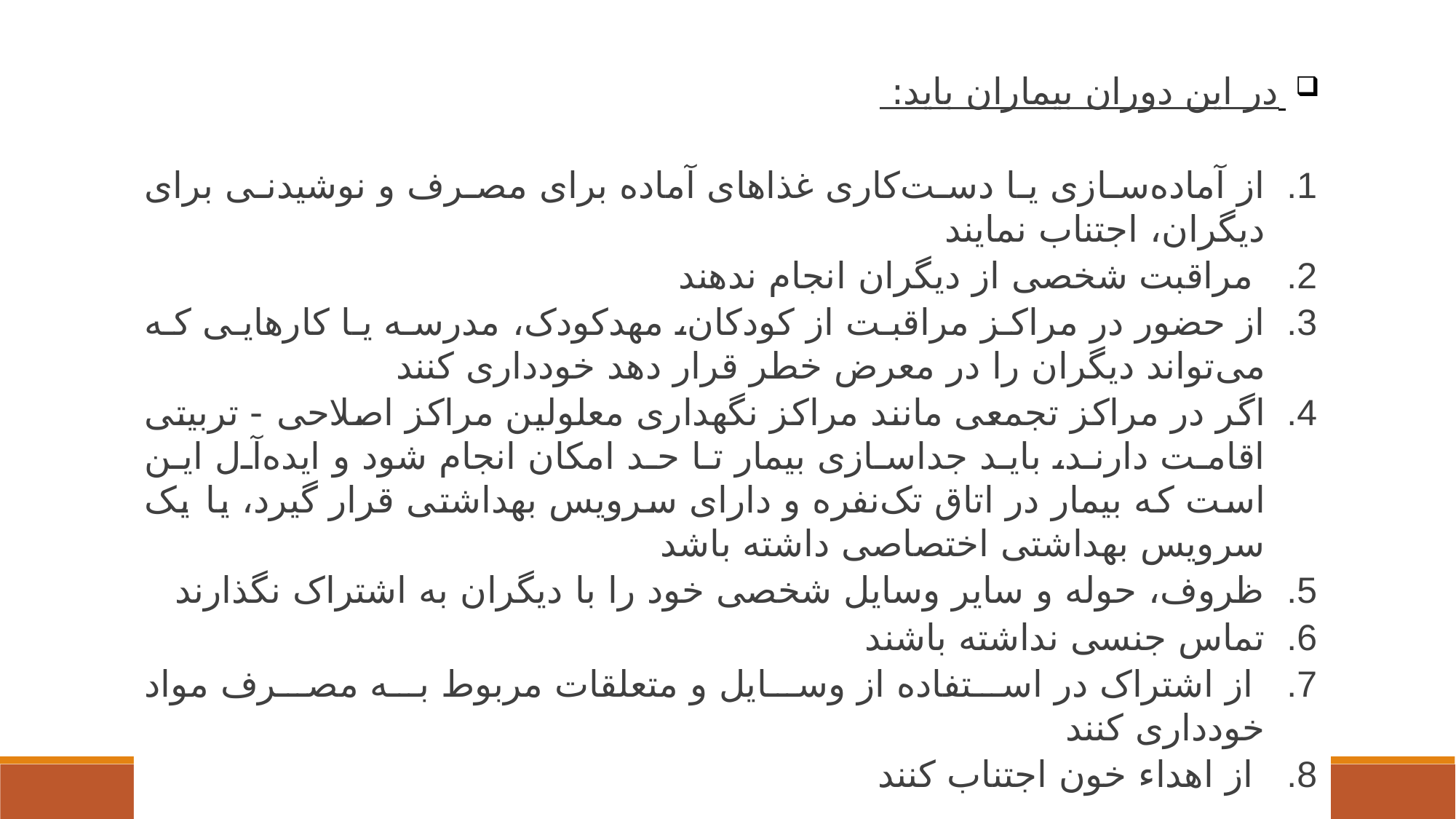

در این دوران بیماران باید:

از آماده‌سازی یا دست‌کاری غذاهای آماده برای مصرف و نوشیدنی برای دیگران، اجتناب نمایند
 مراقبت شخصی از دیگران انجام ندهند
از حضور در مراکز مراقبت از کودکان، مهدکودک، مدرسه یا کارهایی که می‌تواند دیگران را در معرض خطر قرار دهد خودداری کنند
اگر در مراکز تجمعی مانند مراکز نگهداری معلولین مراکز اصلاحی - تربیتی اقامت دارند، باید جداسازی بیمار تا حد امکان انجام شود و ایده‌آل این است که بیمار در اتاق تک‌نفره و دارای سرویس بهداشتی قرار گیرد، یا یک سرویس بهداشتی اختصاصی داشته باشد
ظروف، حوله و سایر وسایل شخصی خود را با دیگران به اشتراک نگذارند
تماس جنسی نداشته باشند
 از اشتراک در استفاده از وسایل و متعلقات مربوط به مصرف مواد خودداری کنند
 از اهداء خون اجتناب کنند